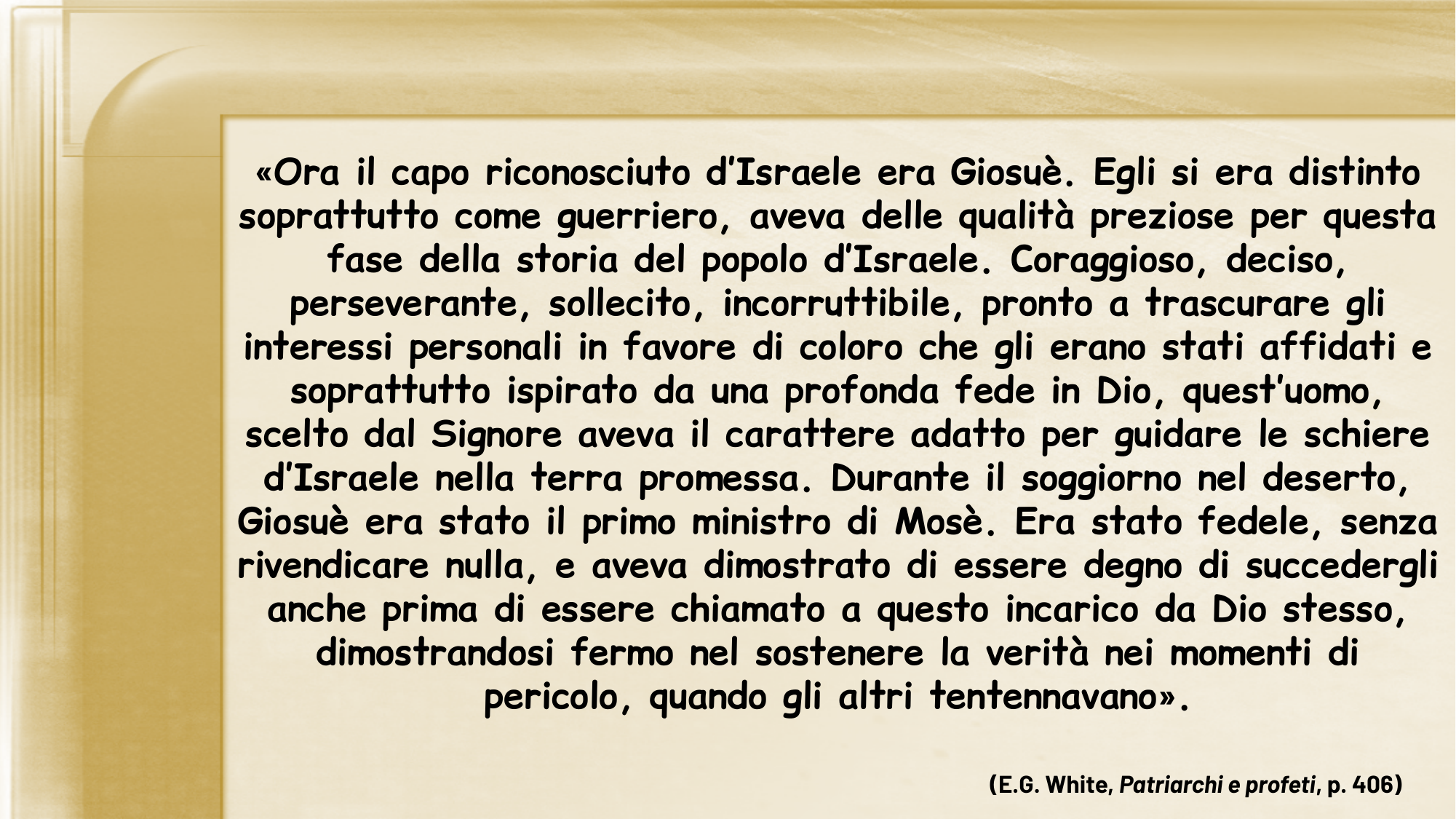

«Ora il capo riconosciuto d’Israele era Giosuè. Egli si era distinto soprattutto come guerriero, aveva delle qualità preziose per questa fase della storia del popolo d’Israele. Coraggioso, deciso, perseverante, sollecito, incorruttibile, pronto a trascurare gli interessi personali in favore di coloro che gli erano stati affidati e soprattutto ispirato da una profonda fede in Dio, quest’uomo, scelto dal Signore aveva il carattere adatto per guidare le schiere d’Israele nella terra promessa. Durante il soggiorno nel deserto, Giosuè era stato il primo ministro di Mosè. Era stato fedele, senza rivendicare nulla, e aveva dimostrato di essere degno di succedergli anche prima di essere chiamato a questo incarico da Dio stesso, dimostrandosi fermo nel sostenere la verità nei momenti di pericolo, quando gli altri tentennavano».
(E.G. White, Patriarchi e profeti, p. 406)